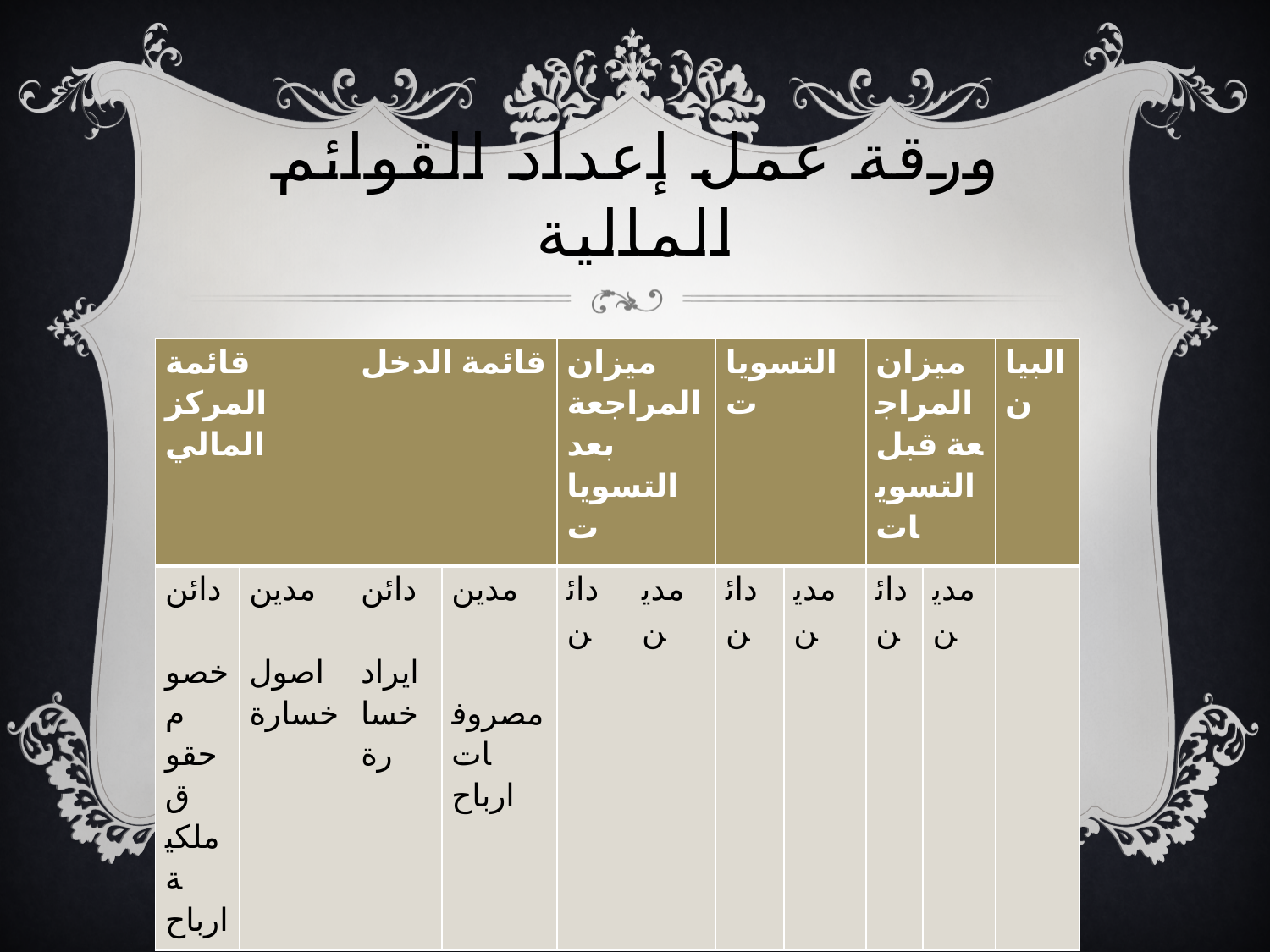

# ورقة عمل إعداد القوائم المالية
| قائمة المركز المالي |  | قائمة الدخل |  | ميزان المراجعة بعد التسويات |  | التسويات |  | ميزان المراجعة قبل التسويات |  | البيان |
| --- | --- | --- | --- | --- | --- | --- | --- | --- | --- | --- |
| دائن خصوم حقوق ملكية ارباح | مدين اصول خسارة | دائن ايراد خسارة | مدين مصروفات ارباح | دائن | مدين | دائن | مدين | دائن | مدين |  |